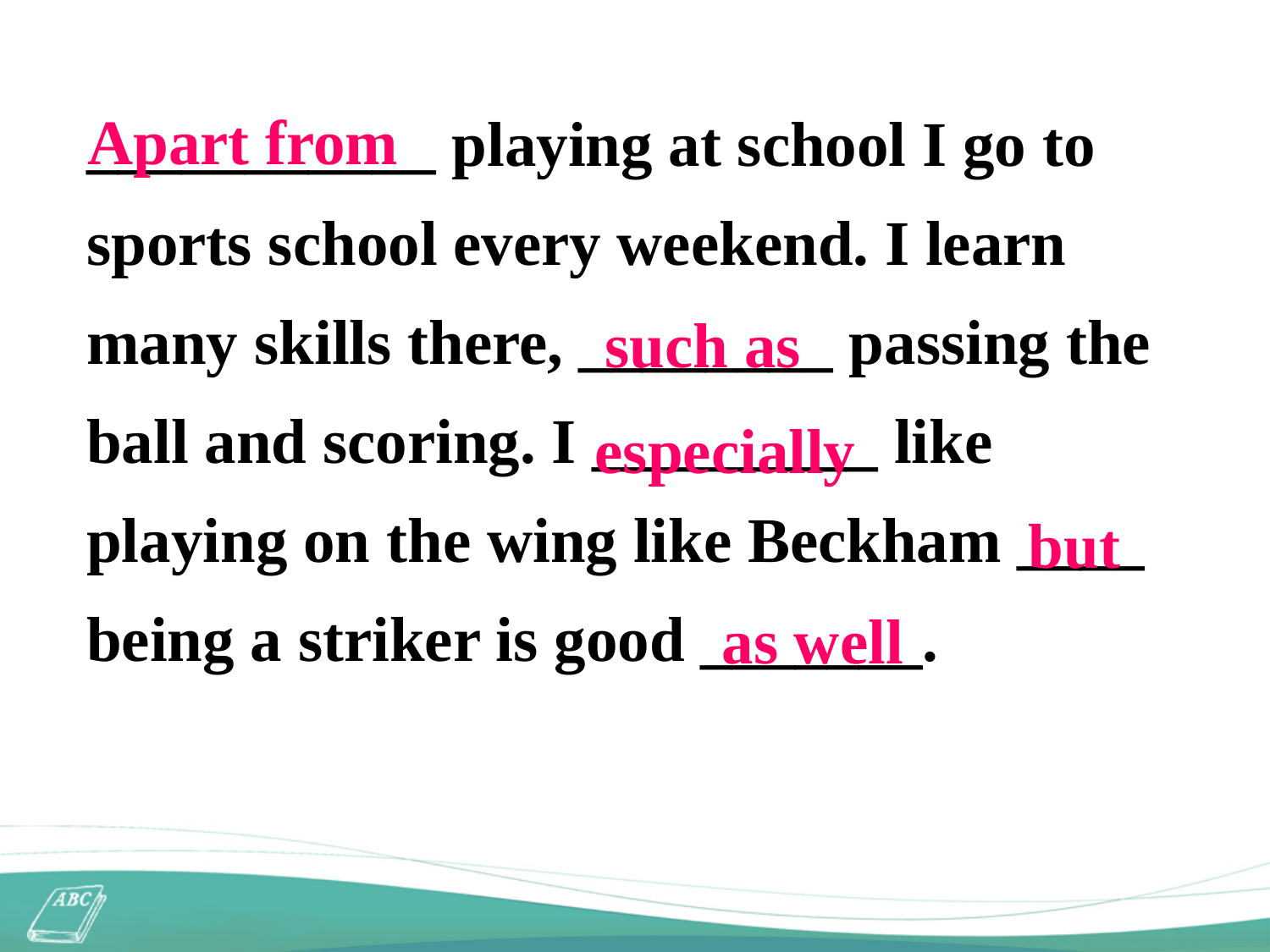

Apart from
___________ playing at school I go to sports school every weekend. I learn many skills there, ________ passing the ball and scoring. I _________ like playing on the wing like Beckham ____ being a striker is good _______.
such as
especially
but
as well